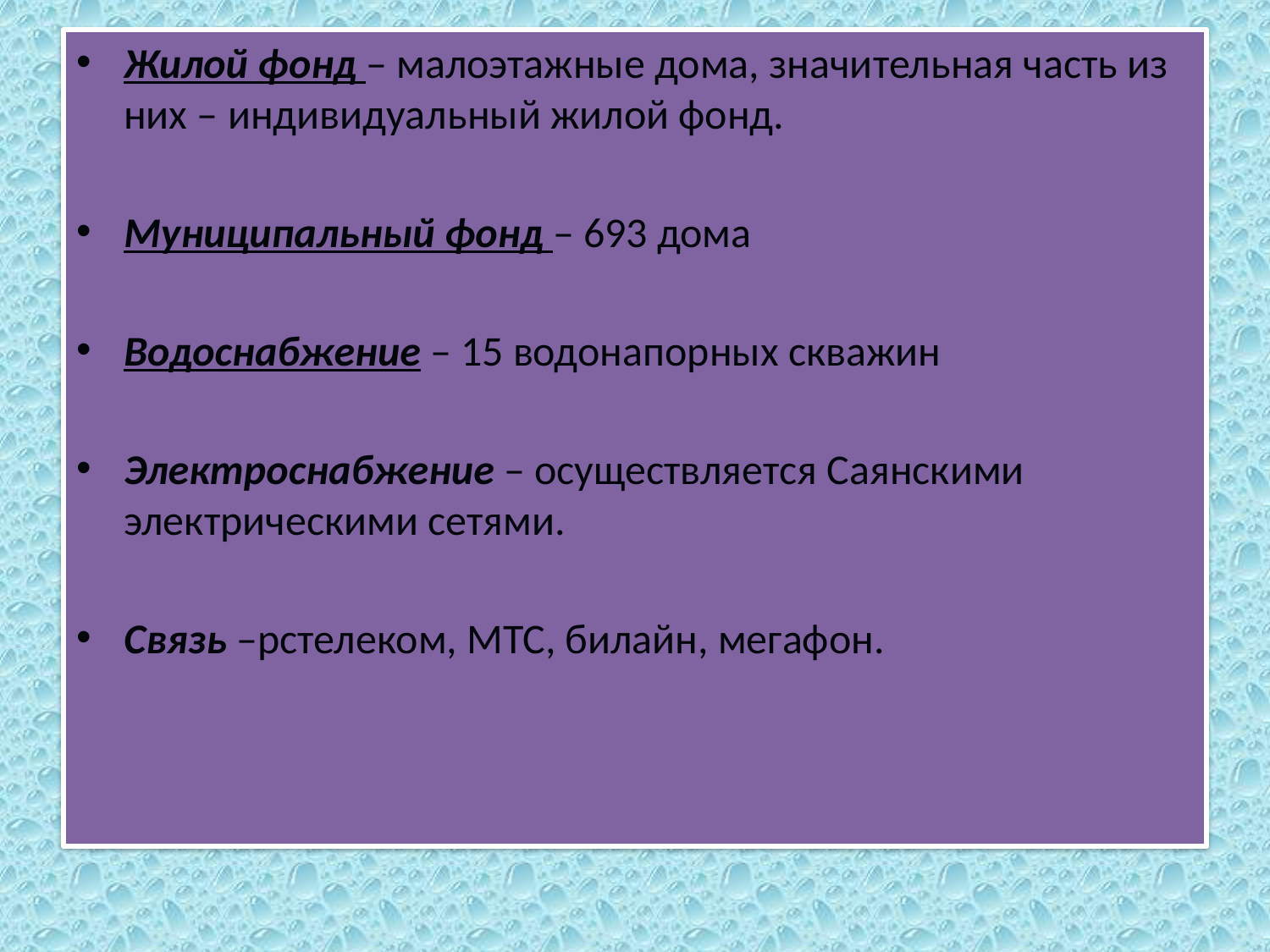

#
Жилой фонд – малоэтажные дома, значительная часть из них – индивидуальный жилой фонд.

Муниципальный фонд – 693 дома

Водоснабжение – 15 водонапорных скважин

Электроснабжение – осуществляется Саянскими электрическими сетями.

Связь –рстелеком, МТС, билайн, мегафон.